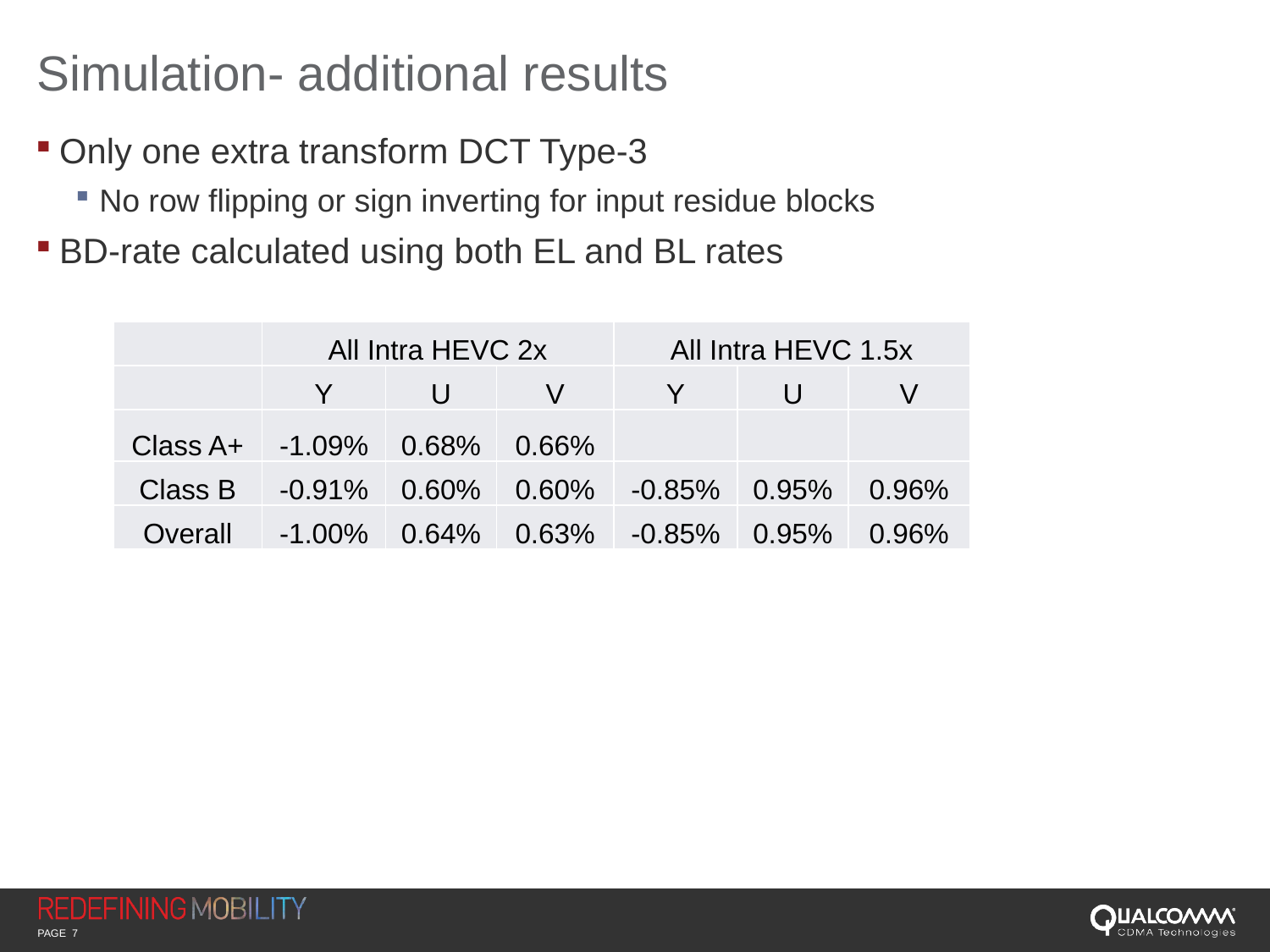

# Simulation- additional results
Only one extra transform DCT Type-3
No row flipping or sign inverting for input residue blocks
BD-rate calculated using both EL and BL rates

|  | All Intra HEVC 2x |  |  | All Intra HEVC 1.5x |  |  |
| --- | --- | --- | --- | --- | --- | --- |
|  | Y | U | V | Y | U | V |
| Class A+ | -1.09% | 0.68% | 0.66% |  |  |  |
| Class B | -0.91% | 0.60% | 0.60% | -0.85% | 0.95% | 0.96% |
| Overall | -1.00% | 0.64% | 0.63% | -0.85% | 0.95% | 0.96% |